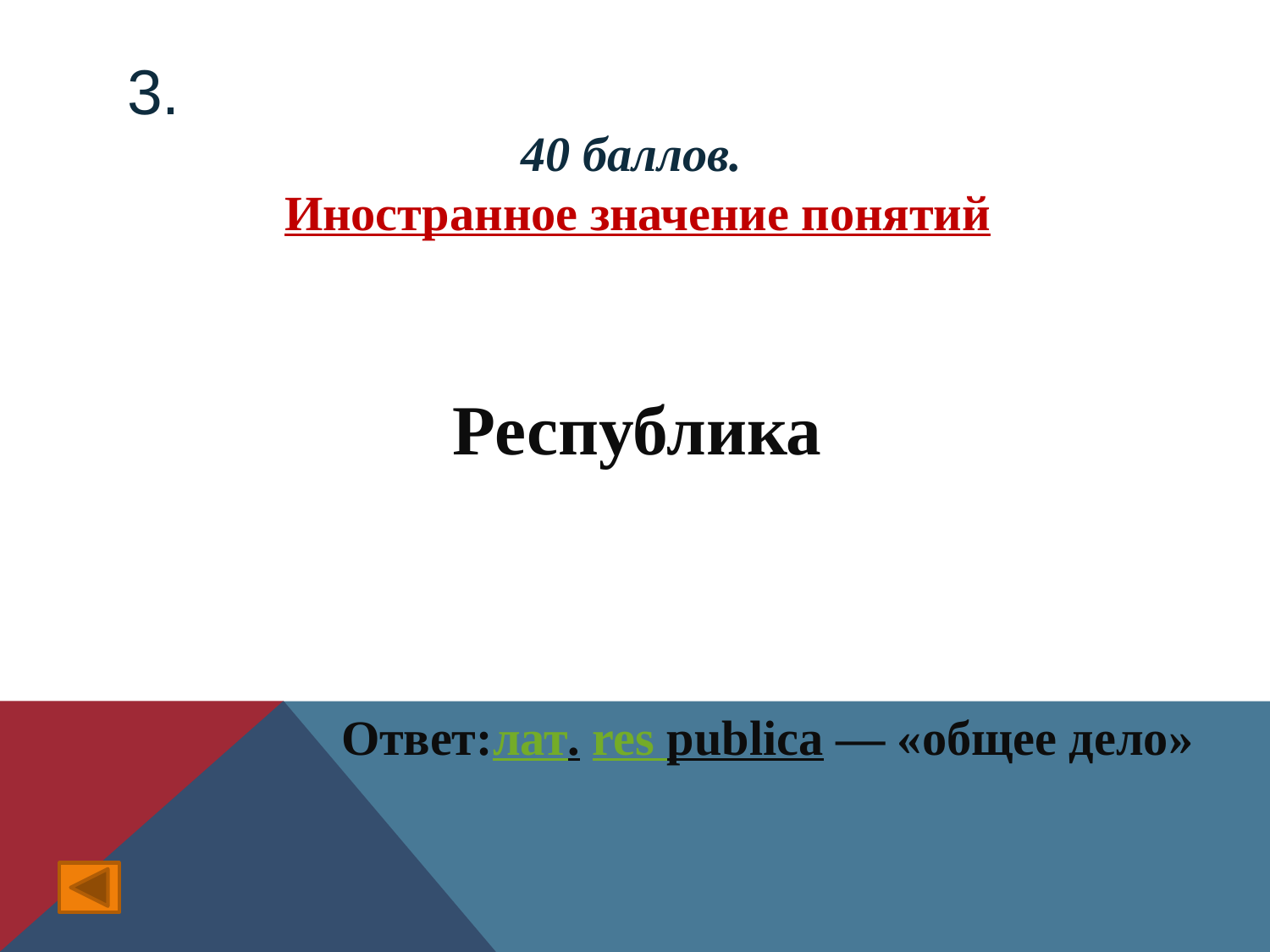

# 3.
40 баллов.
Иностранное значение понятий

Республика

Ответ:лат. res publica — «общее дело»